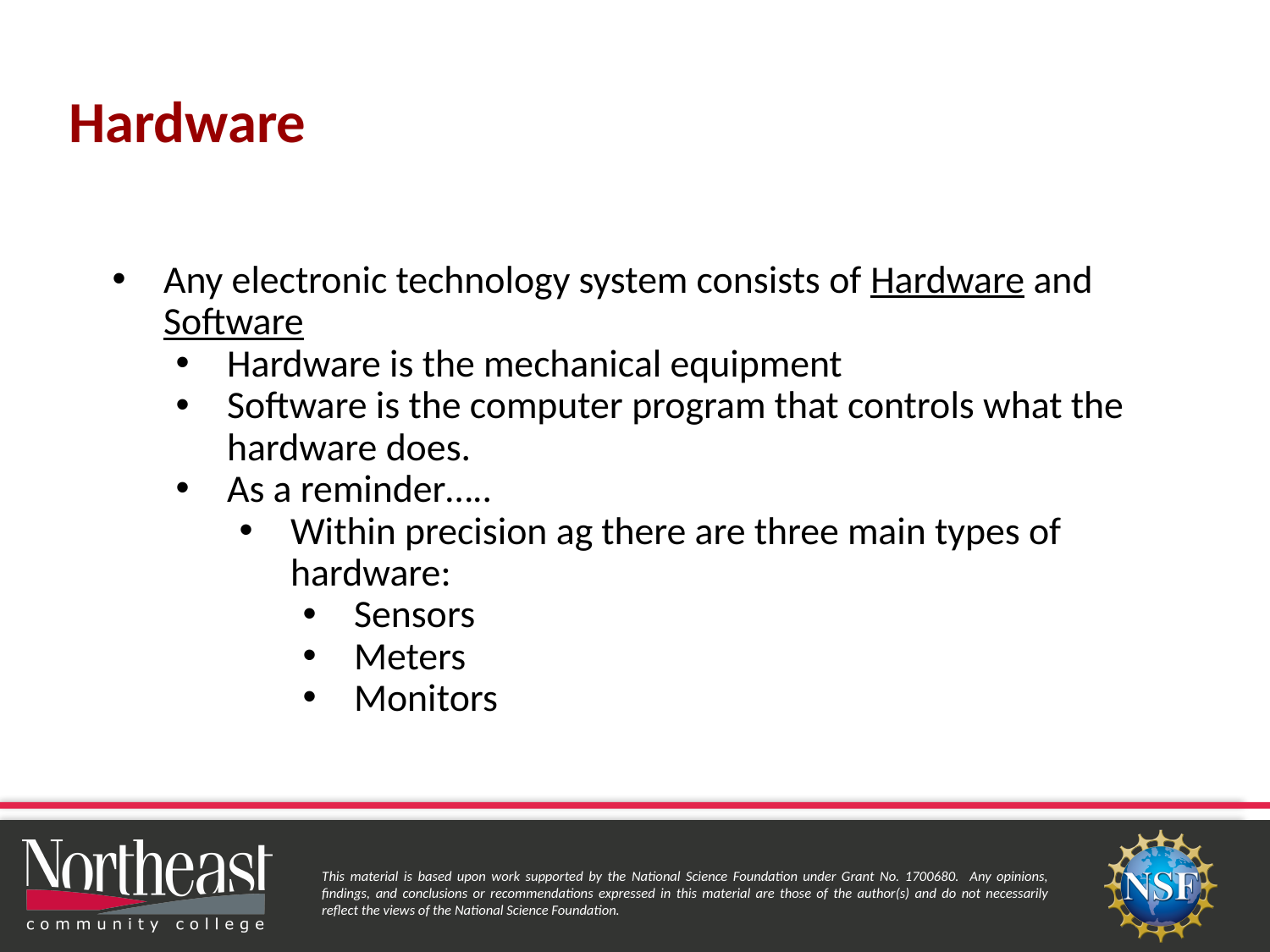

# Hardware
Any electronic technology system consists of Hardware and Software
Hardware is the mechanical equipment
Software is the computer program that controls what the hardware does.
As a reminder…..
Within precision ag there are three main types of hardware:
Sensors
Meters
Monitors